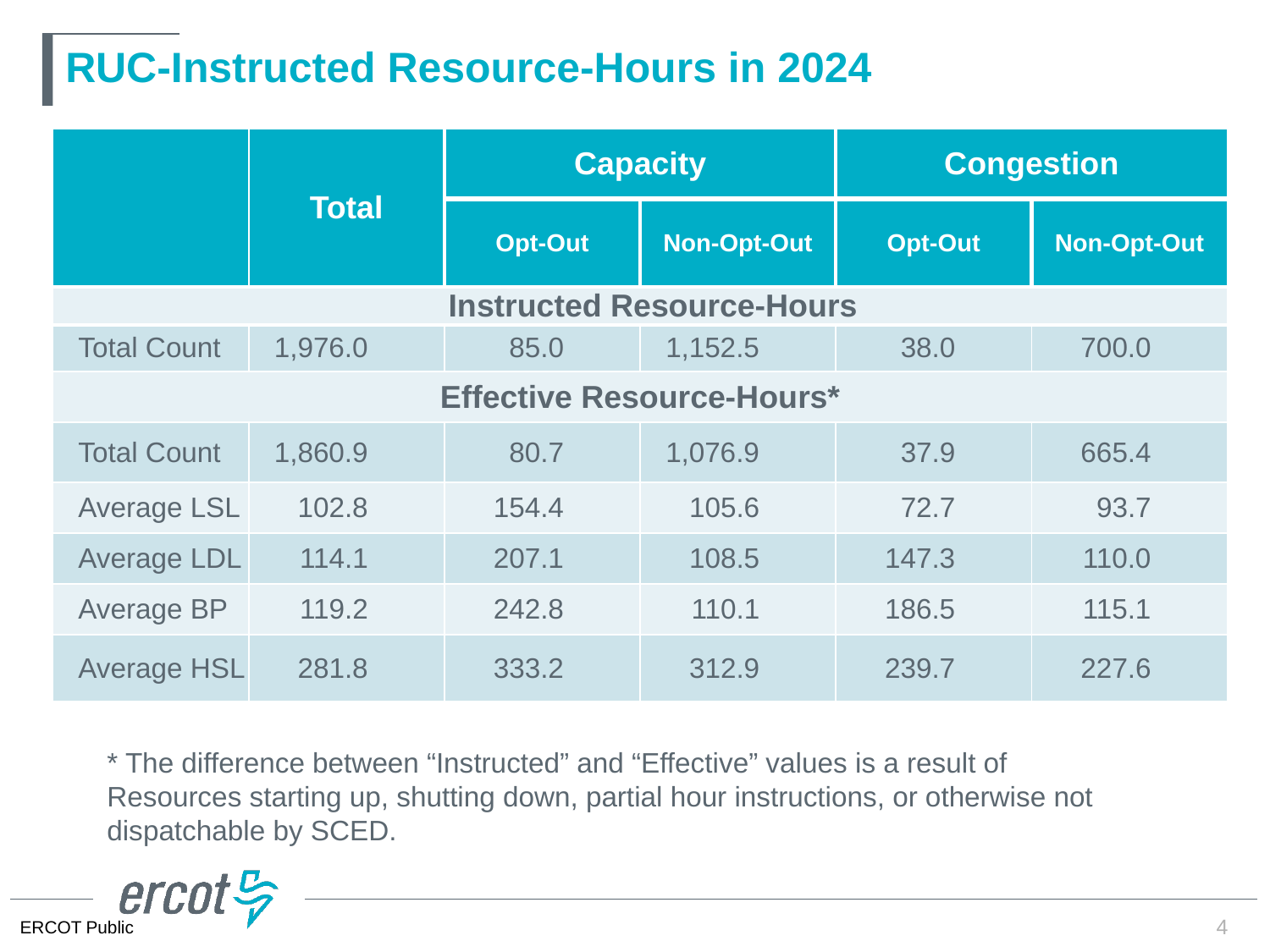

# RUC-Instructed Resource-Hours in 2024
|  | Total | Capacity |  | Congestion |  |
| --- | --- | --- | --- | --- | --- |
|  |  | Opt-Out | Non-Opt-Out | Opt-Out | Non-Opt-Out |
| Instructed Resource-Hours |  |  |  |  |  |
| Total Count | 1,976.0 | 85.0 | 1,152.5 | 38.0 | 700.0 |
| Effective Resource-Hours\* |  |  |  |  |  |
| Total Count | 1,860.9 | 80.7 | 1,076.9 | 37.9 | 665.4 |
| Average LSL | 102.8 | 154.4 | 105.6 | 72.7 | 93.7 |
| Average LDL | 114.1 | 207.1 | 108.5 | 147.3 | 110.0 |
| Average BP | 119.2 | 242.8 | 110.1 | 186.5 | 115.1 |
| Average HSL | 281.8 | 333.2 | 312.9 | 239.7 | 227.6 |
* The difference between “Instructed” and “Effective” values is a result of Resources starting up, shutting down, partial hour instructions, or otherwise not dispatchable by SCED.
4